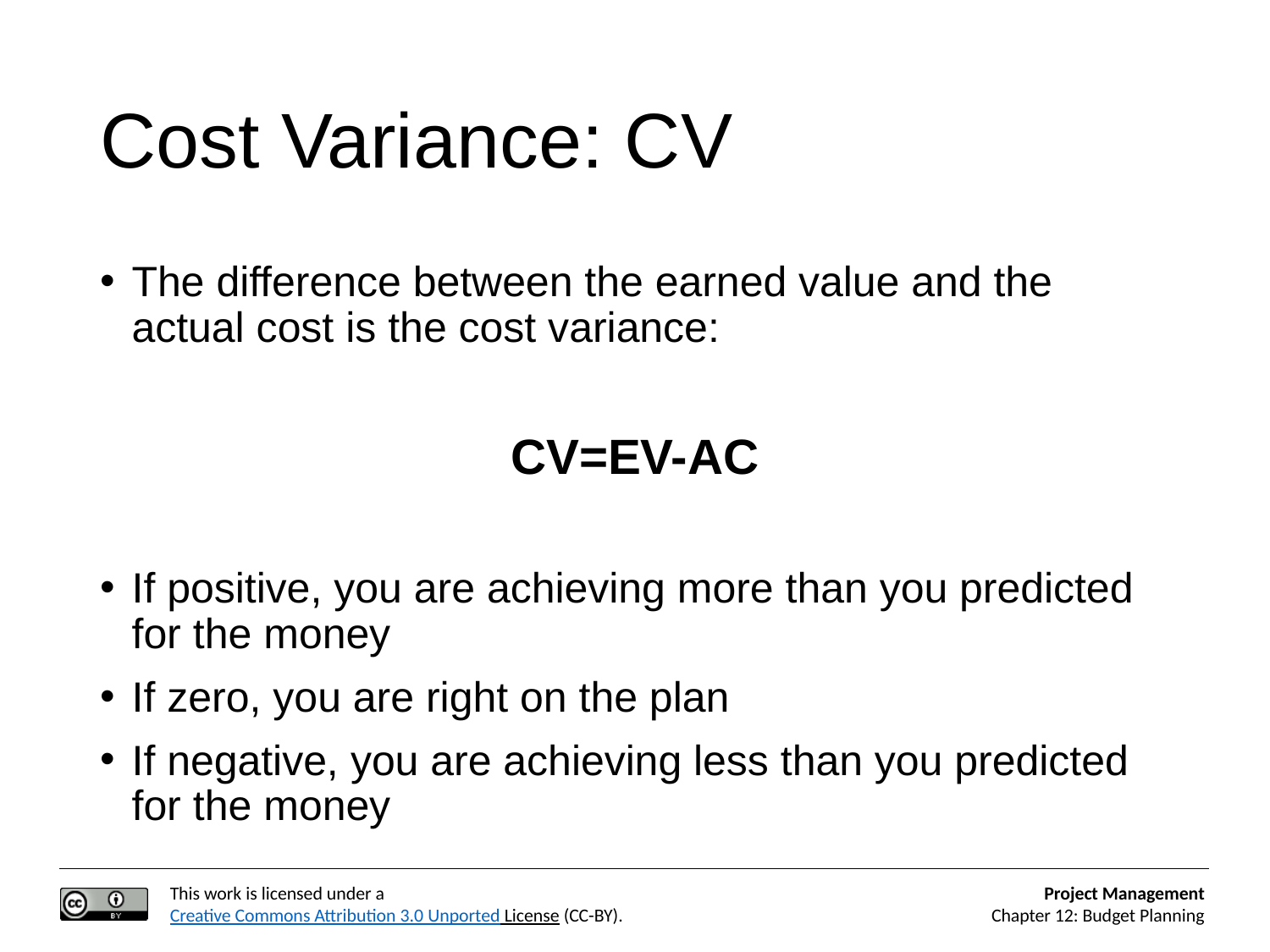

# Cost Variance: CV
The difference between the earned value and the actual cost is the cost variance:

CV=EV-AC

If positive, you are achieving more than you predicted for the money
If zero, you are right on the plan
If negative, you are achieving less than you predicted for the money